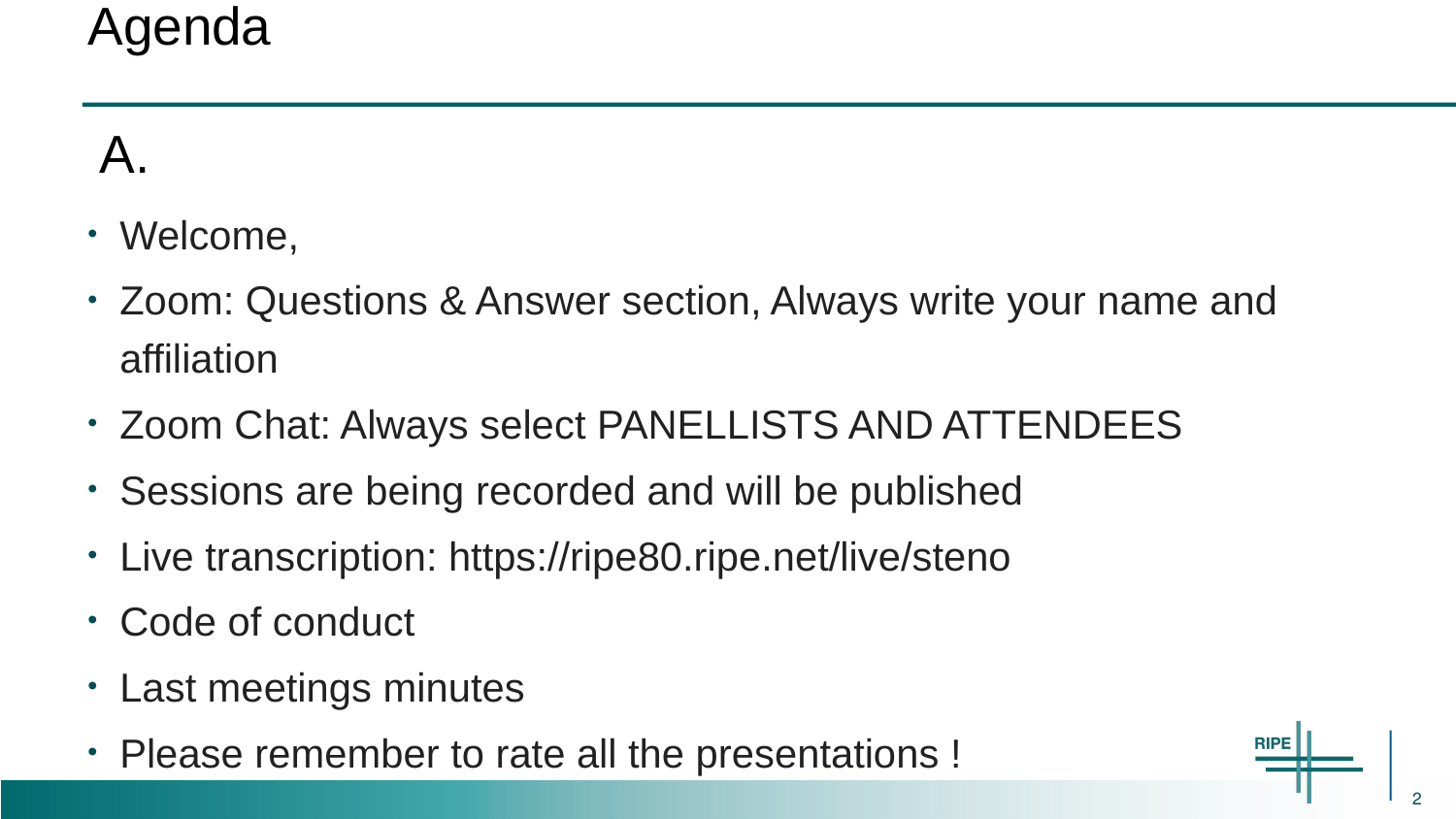

# Agenda A.
Welcome,
Zoom: Questions & Answer section, Always write your name and affiliation
Zoom Chat: Always select PANELLISTS AND ATTENDEES
Sessions are being recorded and will be published
Live transcription: https://ripe80.ripe.net/live/steno
Code of conduct
Last meetings minutes
Please remember to rate all the presentations !

2